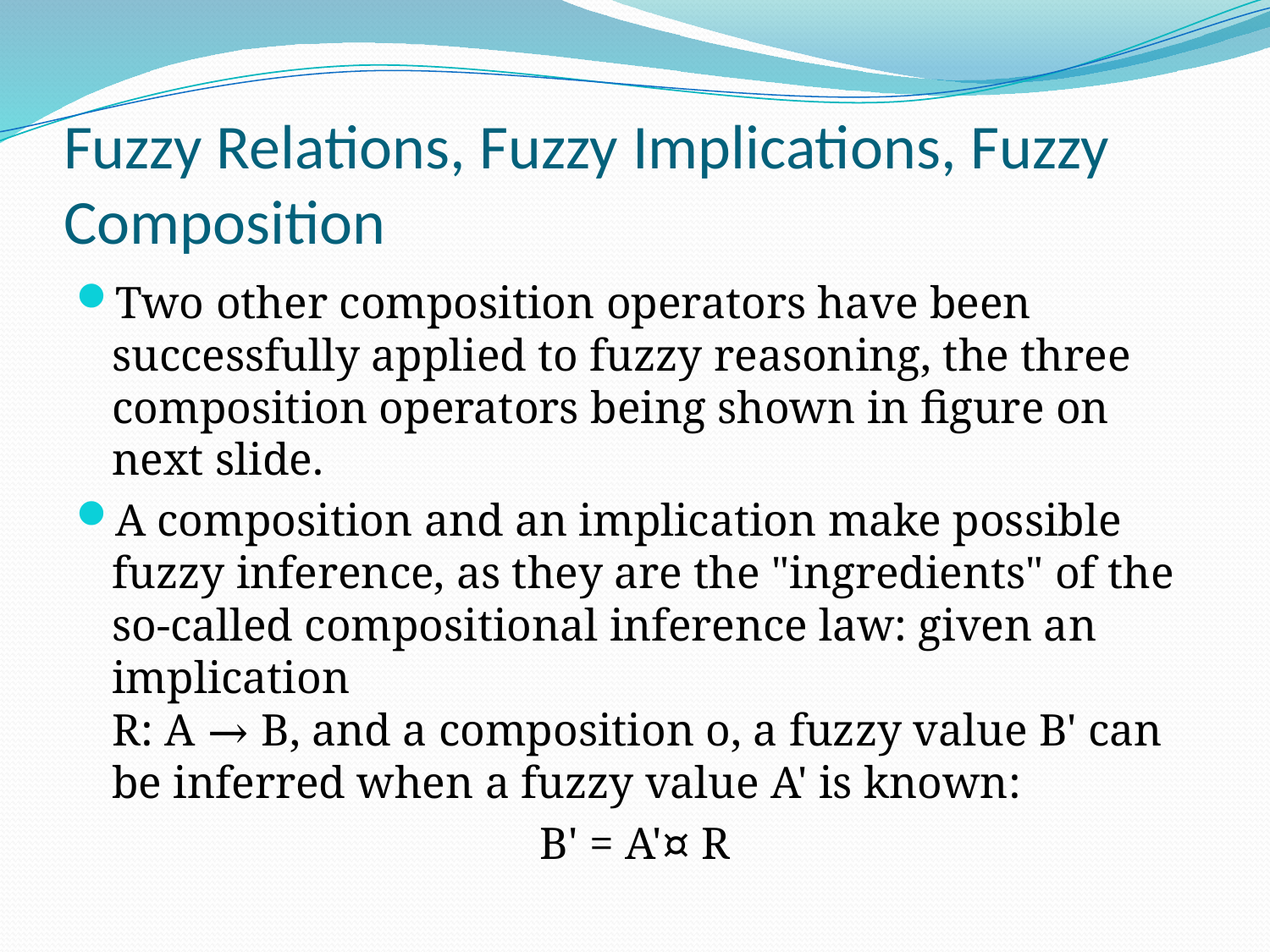

# Fuzzy Relations, Fuzzy Implications, Fuzzy Composition
Two other composition operators have been successfully applied to fuzzy reasoning, the three composition operators being shown in figure on next slide.
A composition and an implication make possible fuzzy inference, as they are the "ingredients" of the so-called compositional inference law: given an implication
R: A → B, and a composition o, a fuzzy value B' can be inferred when a fuzzy value A' is known:
B' = A'¤ R